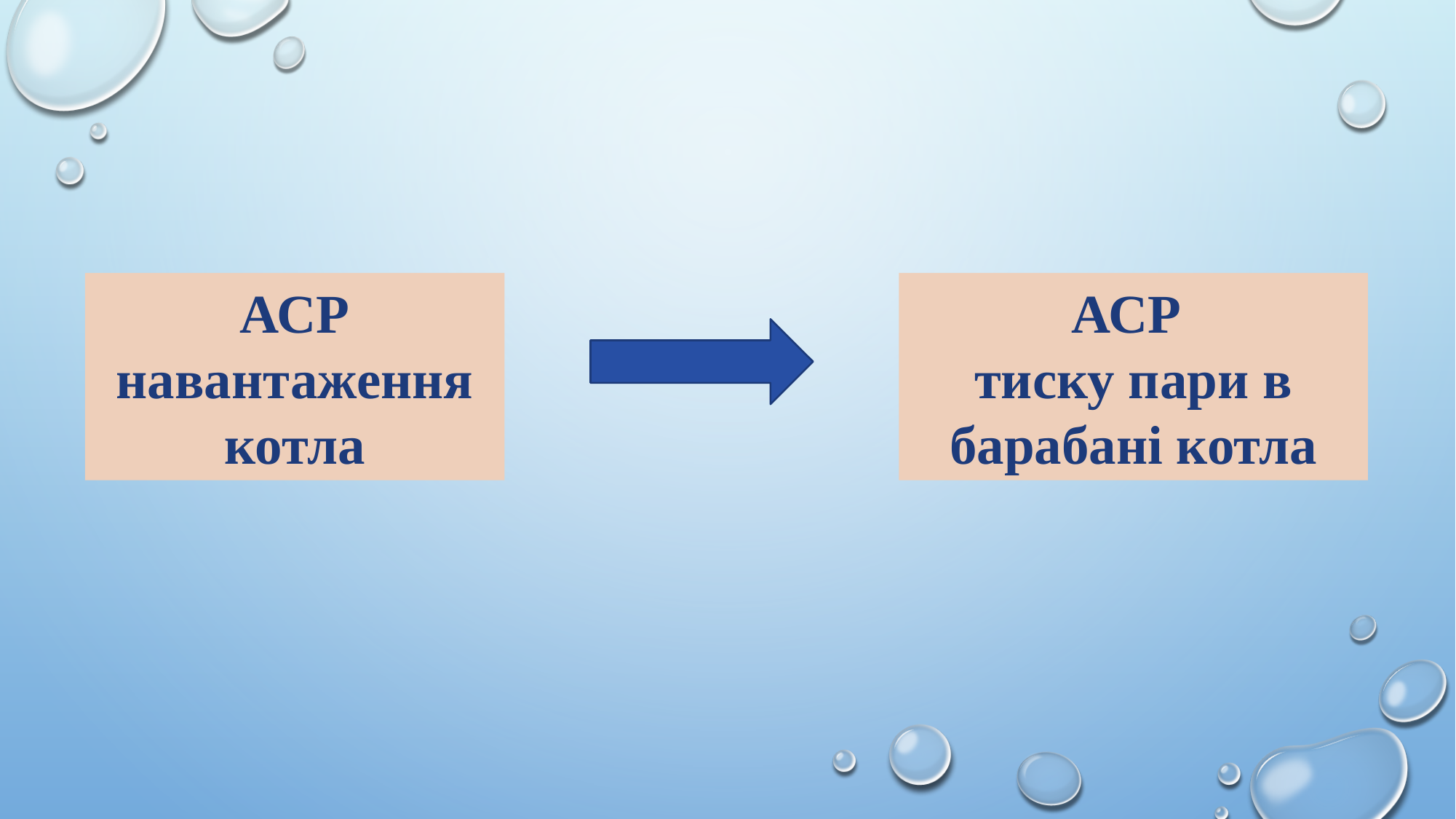

АСР навантаження котла
АСР
тиску пари в барабані котла